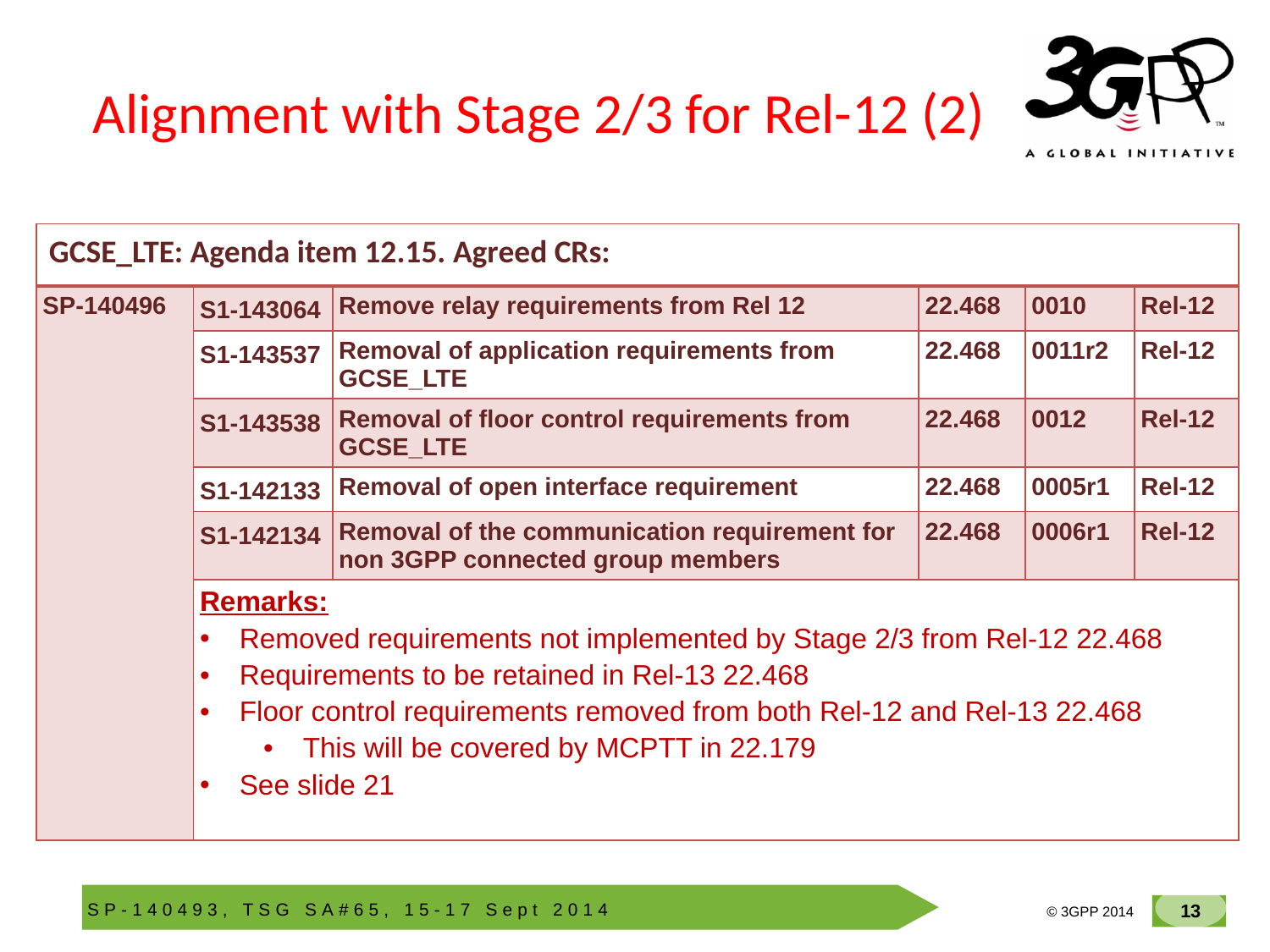

# Alignment with Stage 2/3 for Rel-12 (2)
| GCSE\_LTE: Agenda item 12.15. Agreed CRs: |  |  |  |  |  |
| --- | --- | --- | --- | --- | --- |
| SP-140496 | S1-143064 | Remove relay requirements from Rel 12 | 22.468 | 0010 | Rel-12 |
|  | S1-143537 | Removal of application requirements from GCSE\_LTE | 22.468 | 0011r2 | Rel-12 |
|  | S1-143538 | Removal of floor control requirements from GCSE\_LTE | 22.468 | 0012 | Rel-12 |
|  | S1-142133 | Removal of open interface requirement | 22.468 | 0005r1 | Rel-12 |
|  | S1-142134 | Removal of the communication requirement for non 3GPP connected group members | 22.468 | 0006r1 | Rel-12 |
|  | Remarks: Removed requirements not implemented by Stage 2/3 from Rel-12 22.468 Requirements to be retained in Rel-13 22.468 Floor control requirements removed from both Rel-12 and Rel-13 22.468 This will be covered by MCPTT in 22.179 See slide 21 |  |  |  |  |